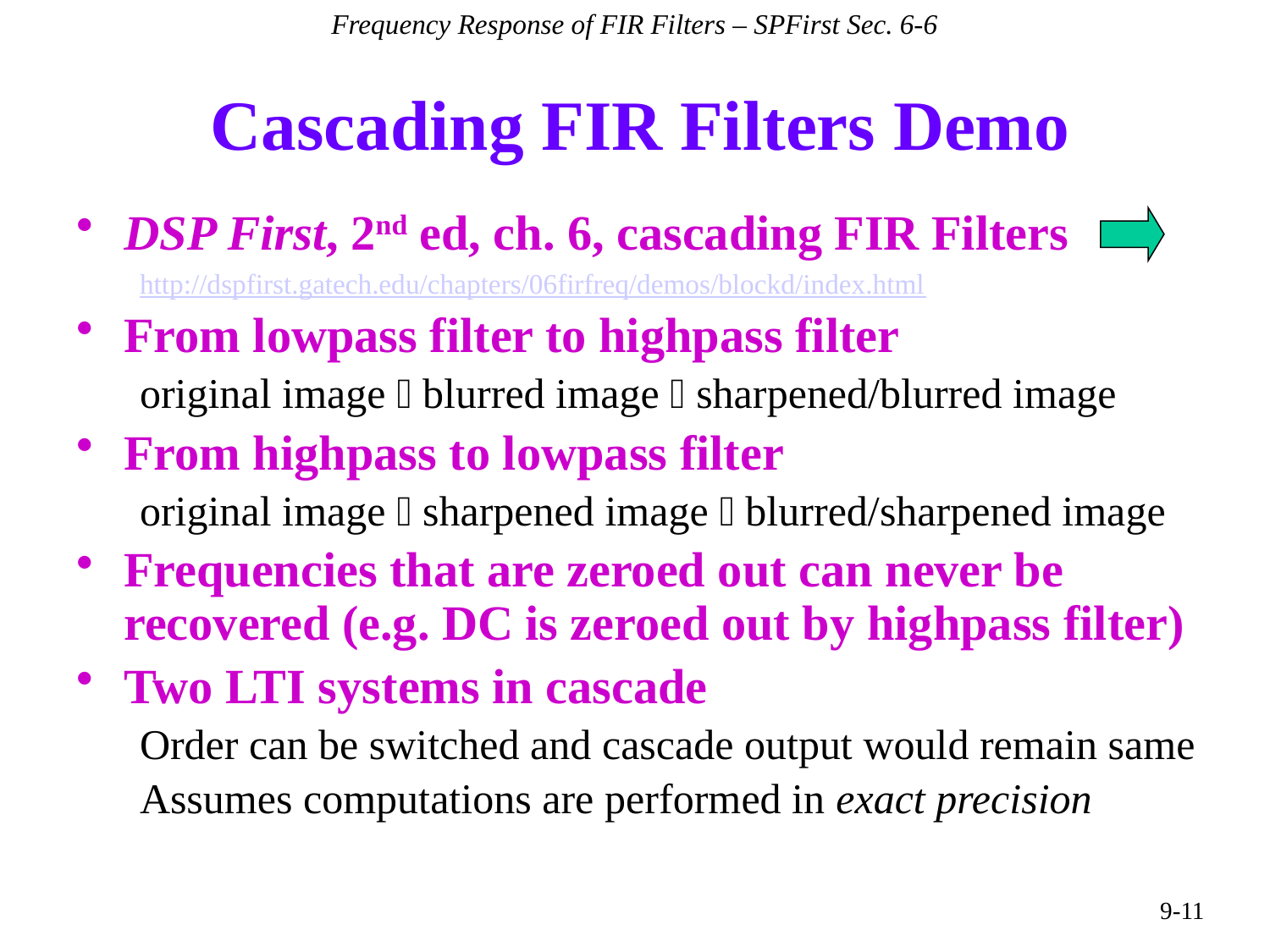

Frequency Response of FIR Filters – SPFirst Sec. 6-6
# Cascading FIR Filters Demo
DSP First, 2nd ed, ch. 6, cascading FIR Filters
http://dspfirst.gatech.edu/chapters/06firfreq/demos/blockd/index.html
From lowpass filter to highpass filter
original image → blurred image → sharpened/blurred image
From highpass to lowpass filter
original image → sharpened image → blurred/sharpened image
Frequencies that are zeroed out can never be recovered (e.g. DC is zeroed out by highpass filter)
Two LTI systems in cascade
Order can be switched and cascade output would remain same
Assumes computations are performed in exact precision

9-11